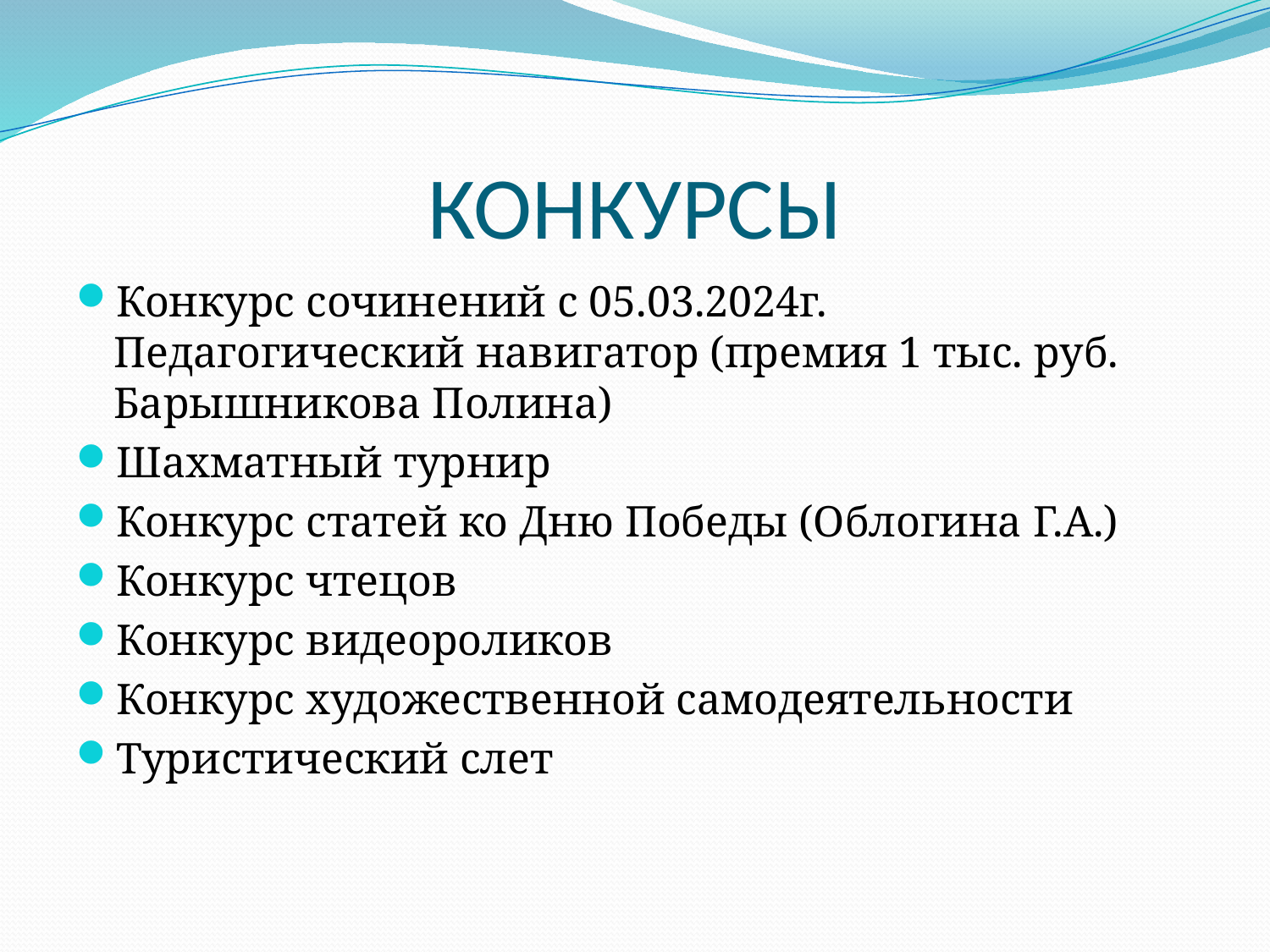

# КОНКУРСЫ
Конкурс сочинений с 05.03.2024г.  Педагогический навигатор (премия 1 тыс. руб. Барышникова Полина)
Шахматный турнир
Конкурс статей ко Дню Победы (Облогина Г.А.)
Конкурс чтецов
Конкурс видеороликов
Конкурс художественной самодеятельности
Туристический слет